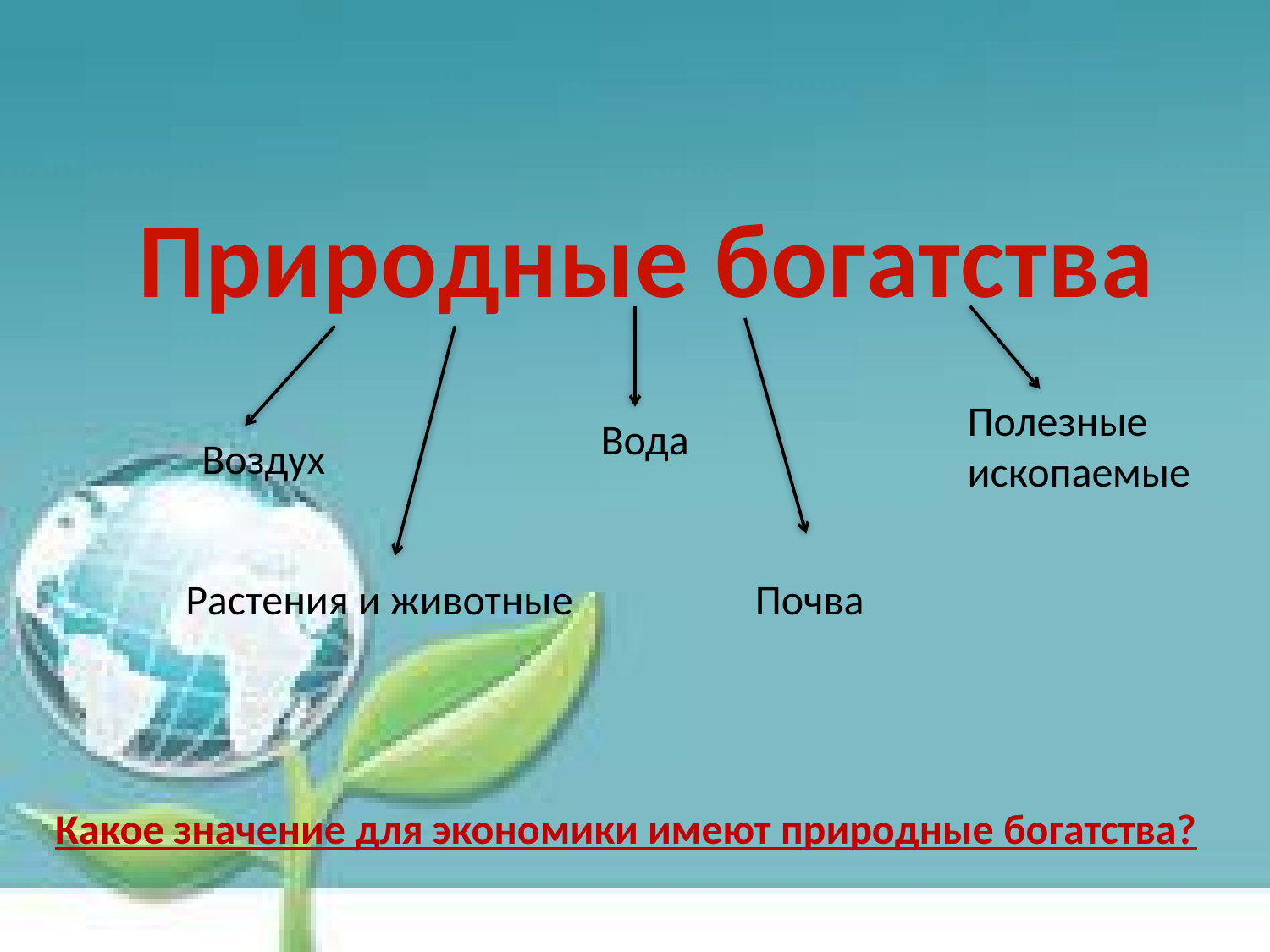

# Природные богатства
Полезные ископаемые
      Вода
Воздух
    Растения и животные
        Почва
Какое значение для экономики имеют природные богатства?